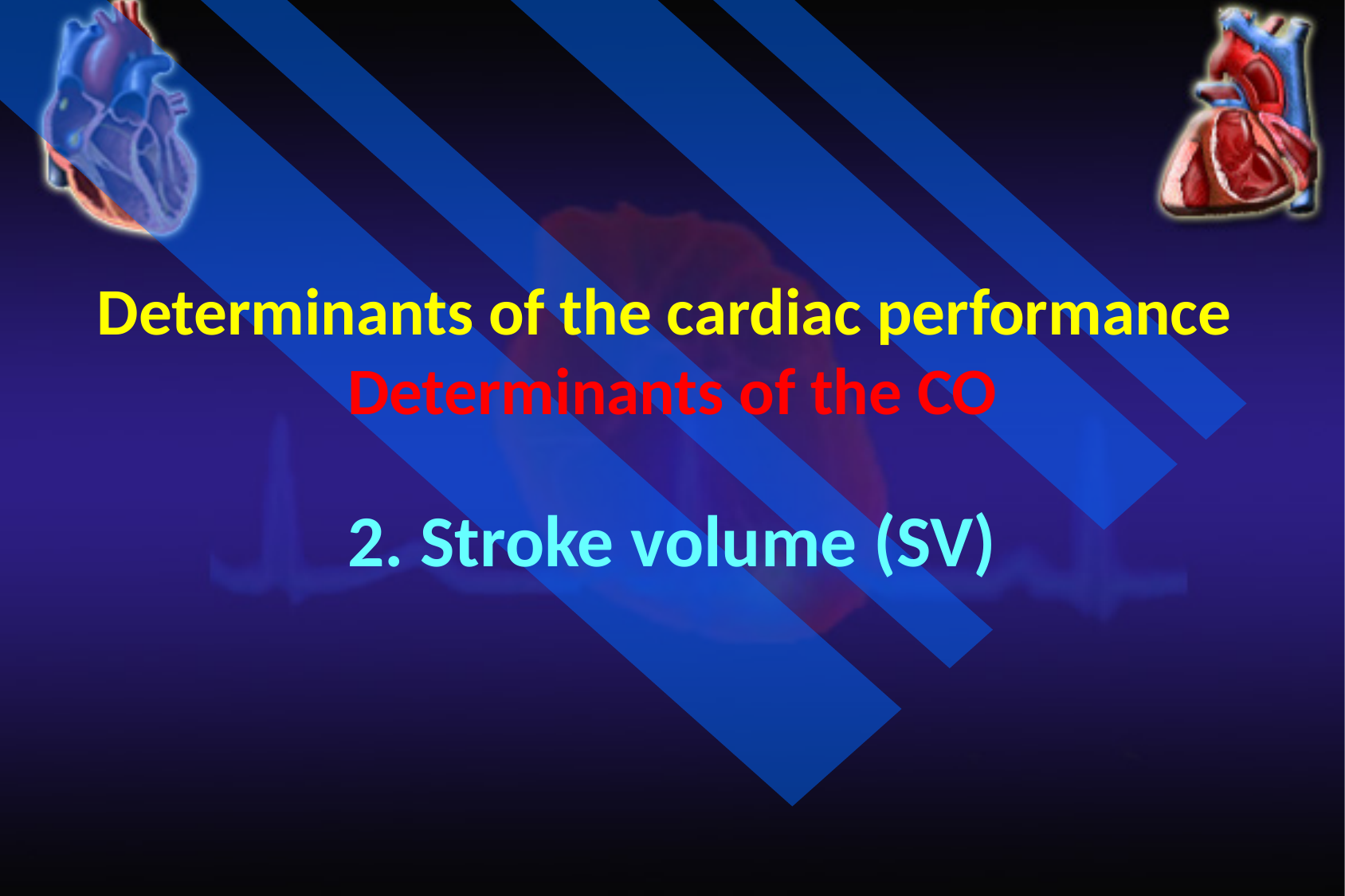

Determinants of the cardiac performance
Determinants of the CO
2. Stroke volume (SV)